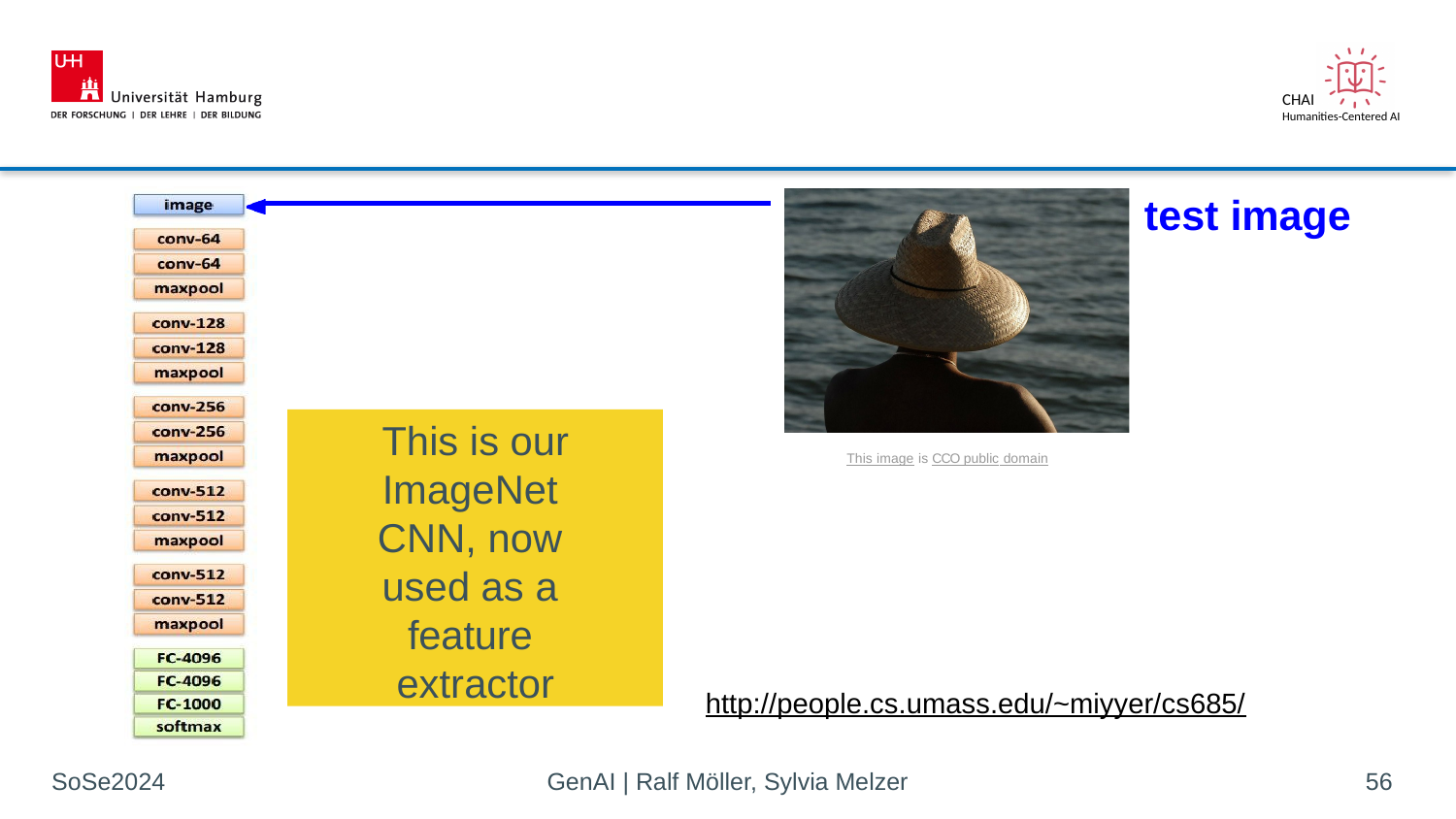

# test image

This is our ImageNet  CNN, now  used as a  feature  extractor
This image is CCO public domain
http://people.cs.umass.edu/~miyyer/cs685/
SoSe2024
GenAI | Ralf Möller, Sylvia Melzer
56